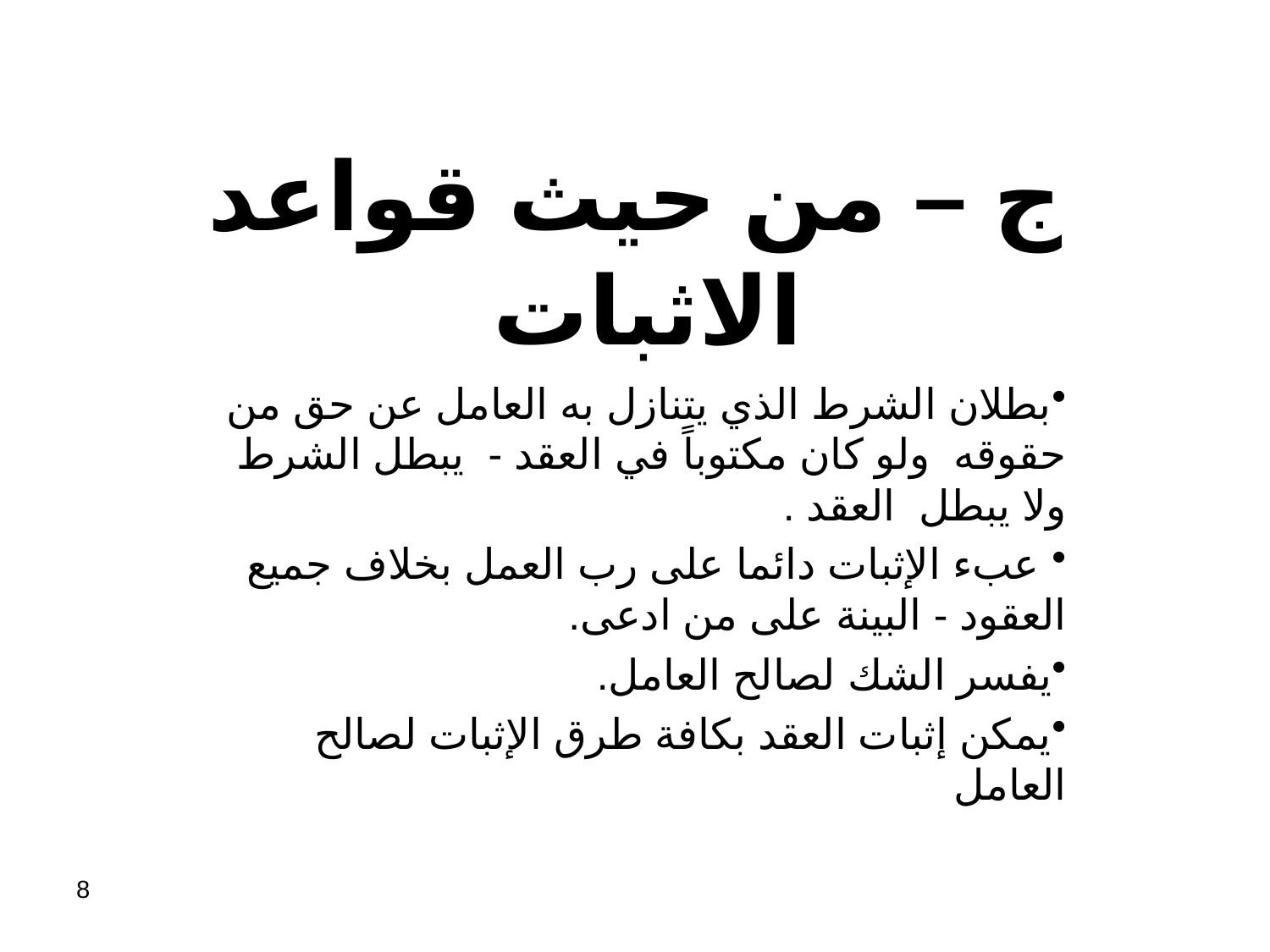

# ج – من حيث قواعد الاثبات
بطلان الشرط الذي يتنازل به العامل عن حق من حقوقه  ولو كان مكتوباً في العقد -  يبطل الشرط ولا يبطل  العقد .
 عبء الإثبات دائما على رب العمل بخلاف جميع العقود - البينة على من ادعى.
يفسر الشك لصالح العامل.
يمكن إثبات العقد بكافة طرق الإثبات لصالح العامل

8